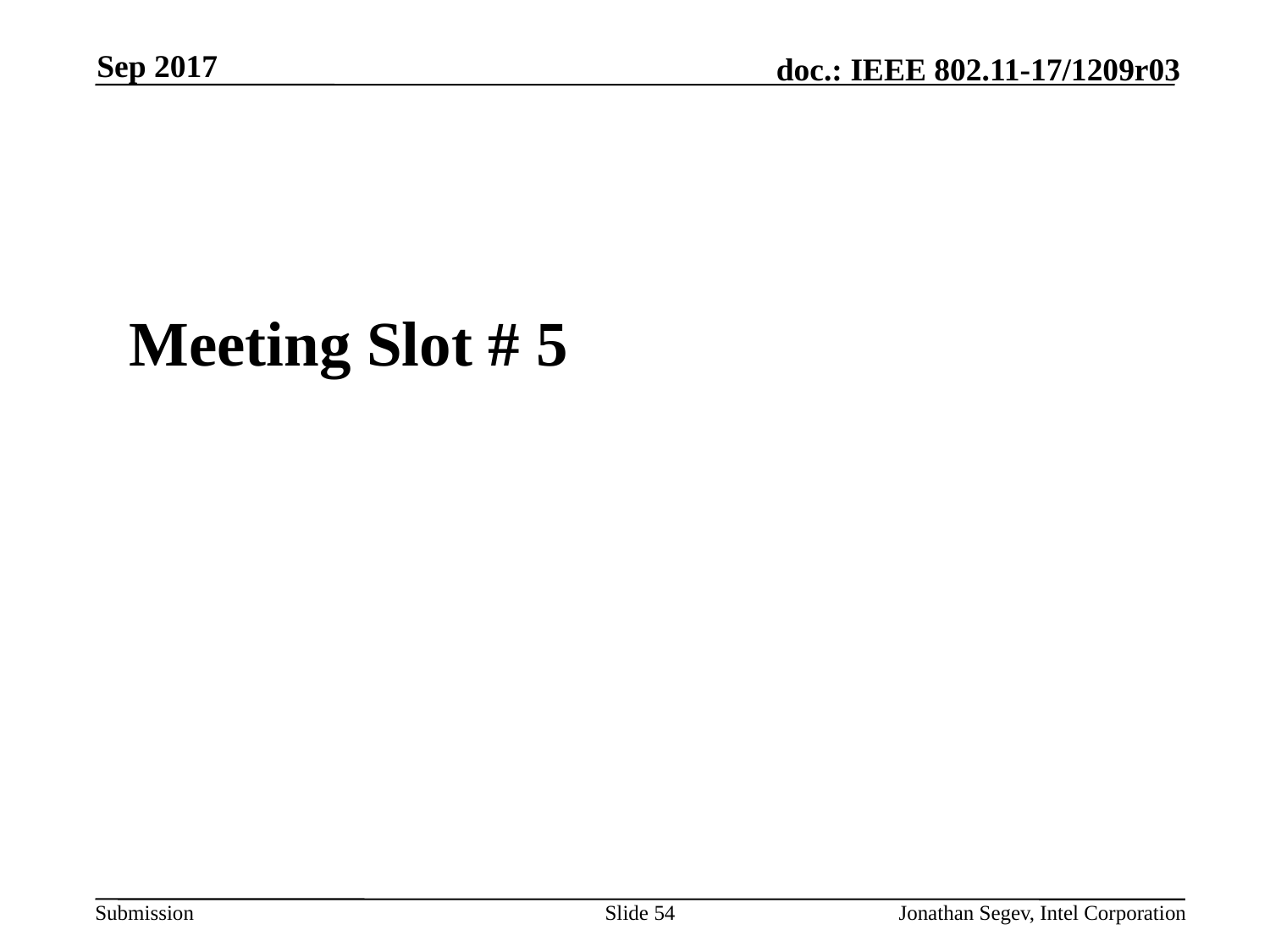

Sep 2017
#
Meeting Slot # 5

Slide 54
Jonathan Segev, Intel Corporation